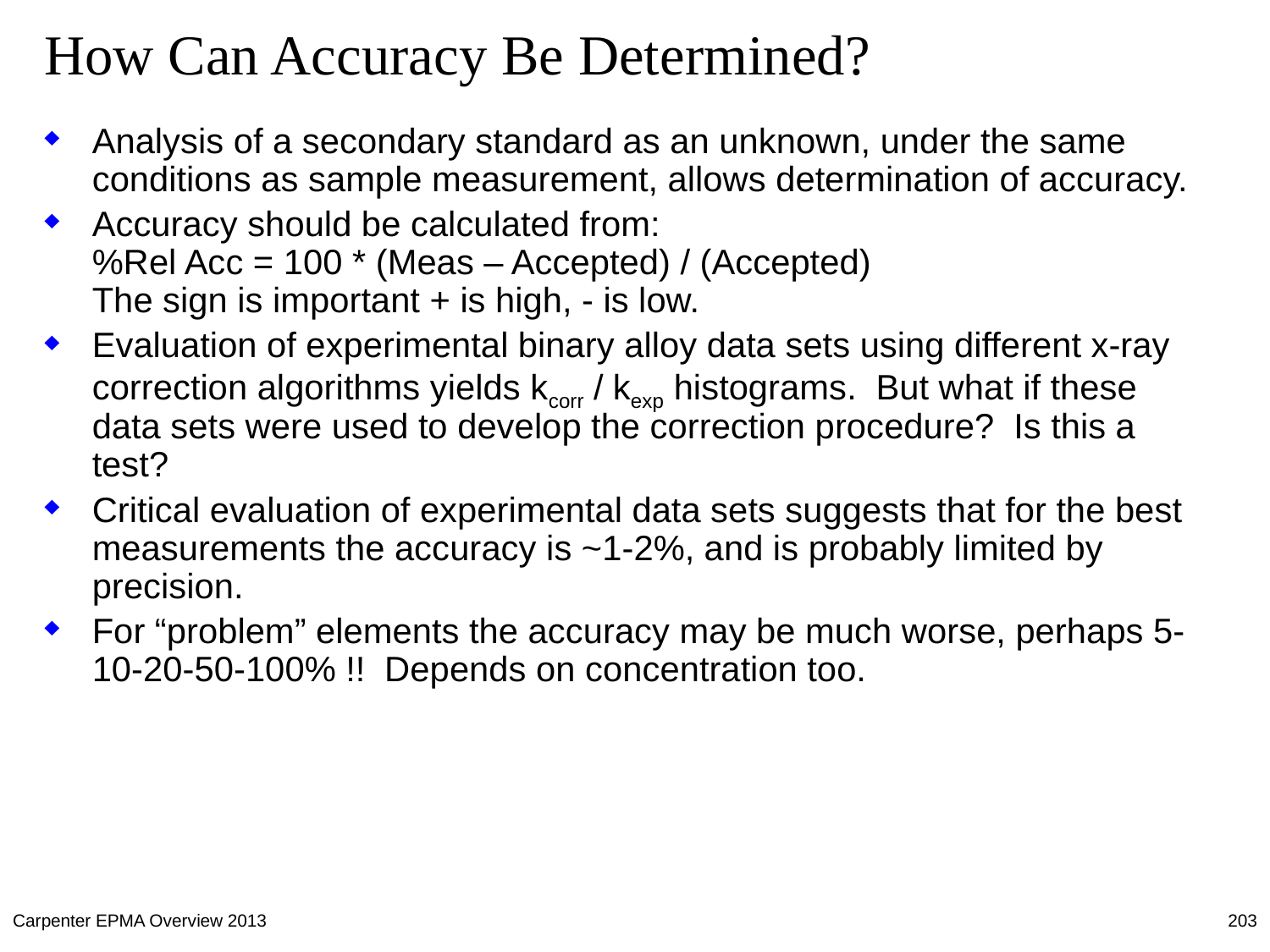

# How Can Accuracy Be Determined?
Analysis of a secondary standard as an unknown, under the same conditions as sample measurement, allows determination of accuracy.
Accuracy should be calculated from:
%Rel Acc = 100 * (Meas – Accepted) / (Accepted)
The sign is important + is high, - is low.
Evaluation of experimental binary alloy data sets using different x-ray correction algorithms yields kcorr / kexp histograms.  But what if these data sets were used to develop the correction procedure?  Is this a test?
Critical evaluation of experimental data sets suggests that for the best measurements the accuracy is ~1-2%, and is probably limited by precision.
For “problem” elements the accuracy may be much worse, perhaps 5-10-20-50-100% !!  Depends on concentration too.
Carpenter EPMA Overview 2013
203